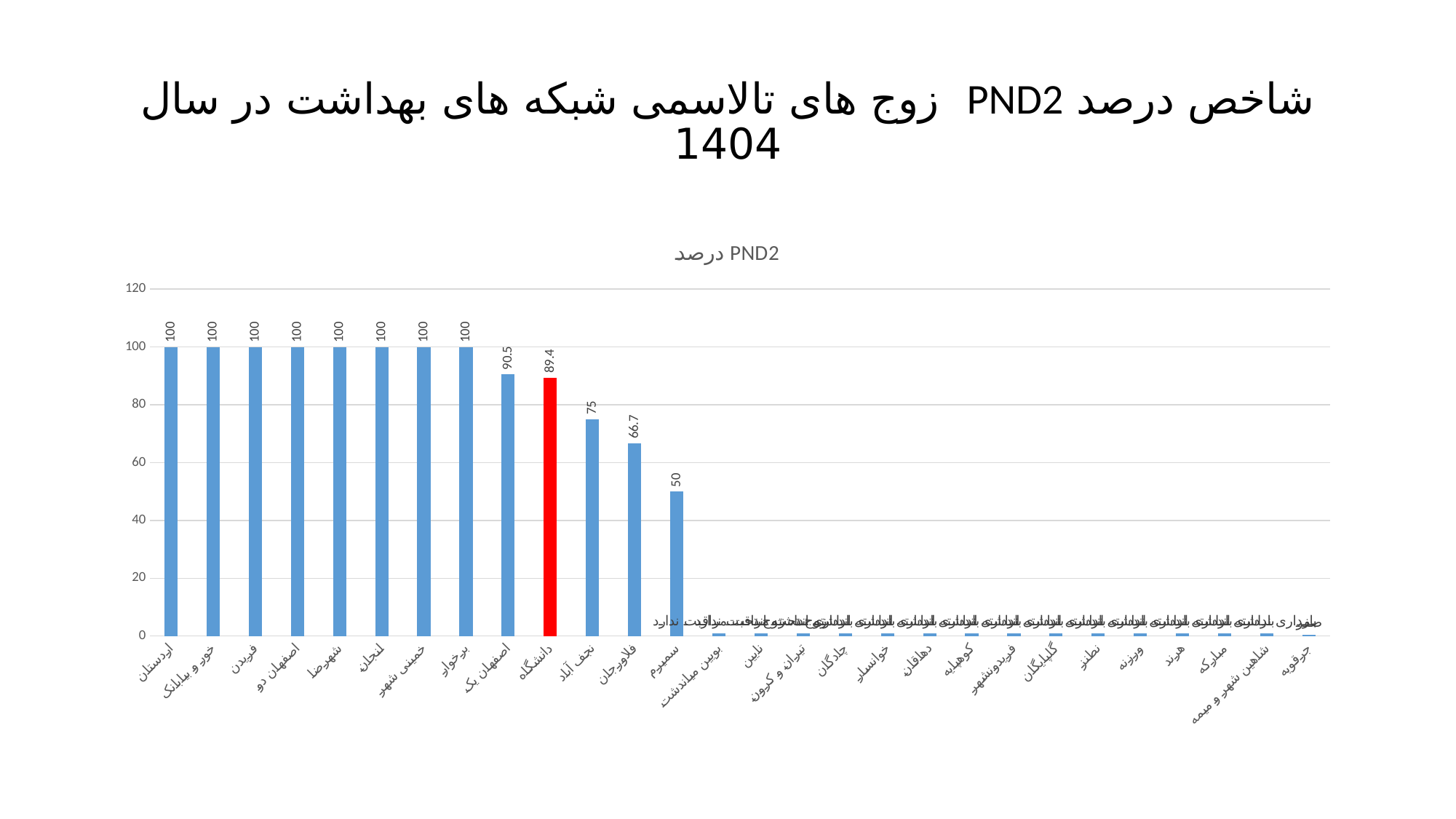

# شاخص درصد PND2  زوج های تالاسمی شبکه های بهداشت در سال 1404

### Chart:

| Category | درصد PND2 |
|---|---|
| اردستان | 100.0 |
| خور و بیابانک | 100.0 |
| فریدن | 100.0 |
| اصفهان دو | 100.0 |
| شهرضا | 100.0 |
| لنجان | 100.0 |
| خمینی شهر | 100.0 |
| برخوار | 100.0 |
| اصفهان یک | 90.5 |
| دانشگاه | 89.4 |
| نجف آباد | 75.0 |
| فلاورجان | 66.7 |
| سمیرم | 50.0 |
| بویین میاندشت | 1.0 |
| نایین | 1.0 |
| تیران و کرون | 1.0 |
| چادگان | 1.0 |
| خوانسار | 1.0 |
| دهاقان | 1.0 |
| کوهپایه | 1.0 |
| فریدونشهر | 1.0 |
| گلپایگان | 1.0 |
| نطنز | 1.0 |
| ورزنه | 1.0 |
| هرند | 1.0 |
| مبارکه | 1.0 |
| شاهین شهر و میمه | 1.0 |
| جرقویه | 0.5 |